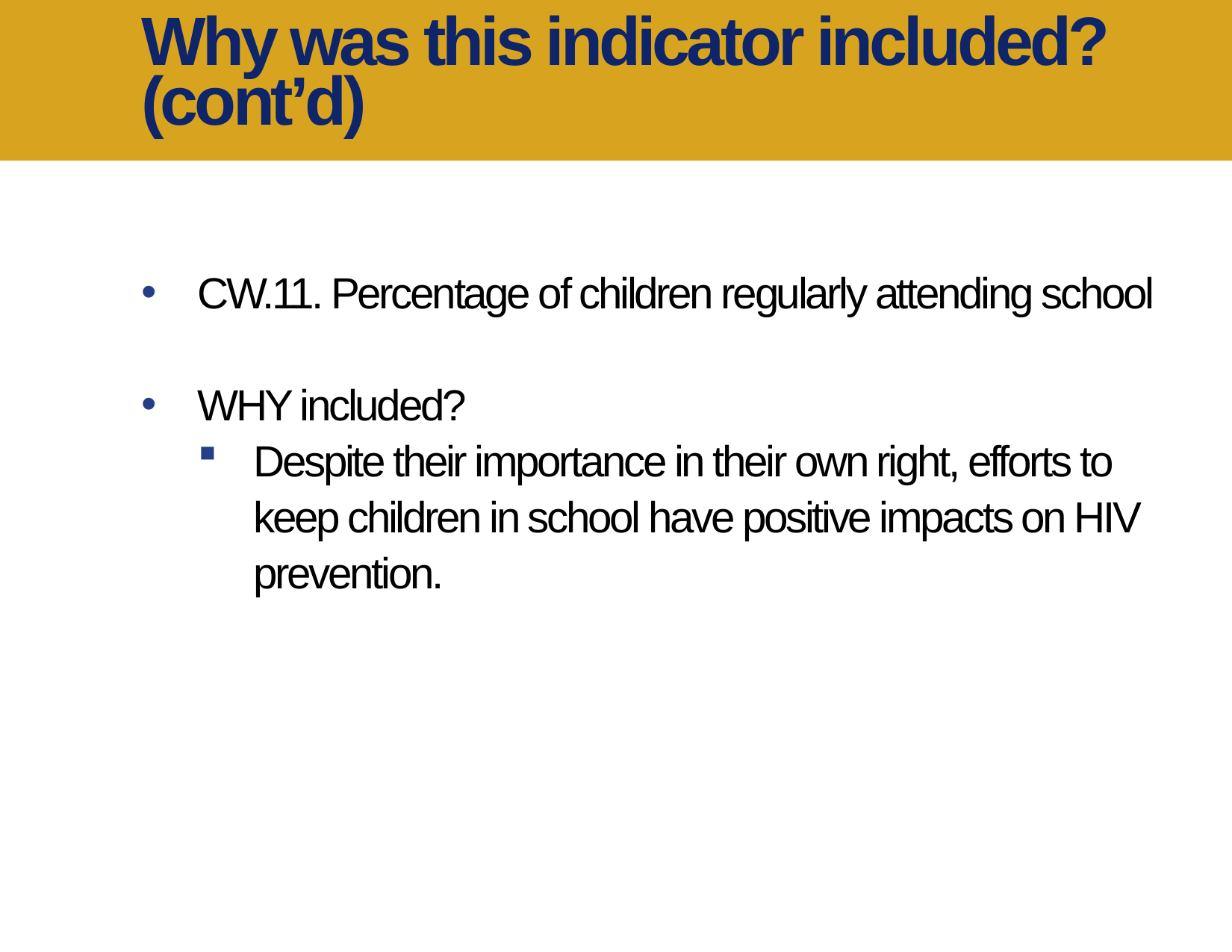

Why was this indicator included?
(cont’d)
CW.11. Percentage of children regularly attending school

WHY included?
Despite their importance in their own right, efforts to keep children in school have positive impacts on HIV prevention.